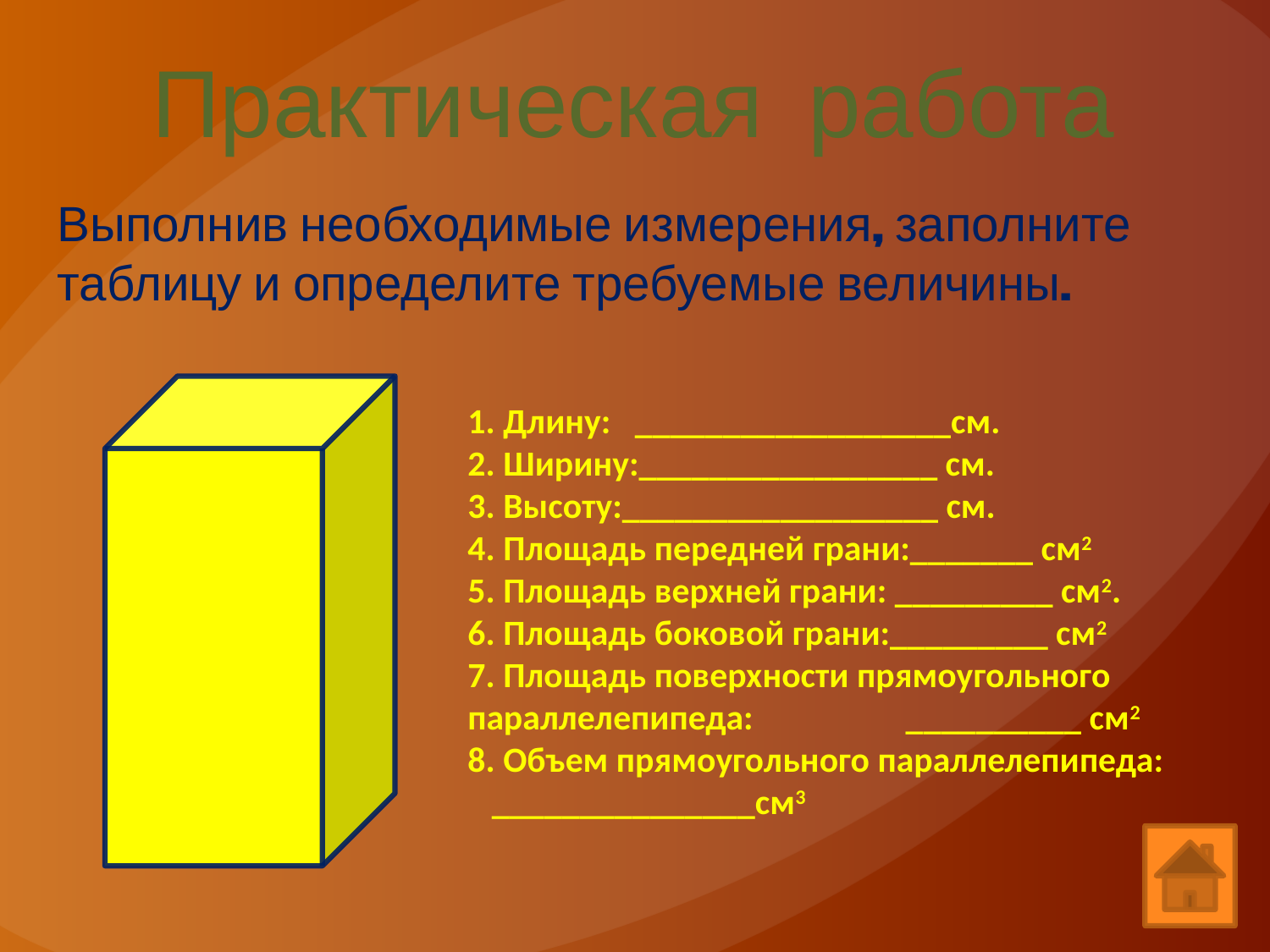

Практическая  работа
Выполнив необходимые измерения, заполните таблицу и определите требуемые величины.

1. Длину:   __________________см.
2. Ширину:_________________ см.
3. Высоту:__________________ см.
4. Площадь передней грани:_______ см2
5. Площадь верхней грани: _________ см2.
6. Площадь боковой грани:_________ см2
7. Площадь поверхности прямоугольного параллелепипеда:                   __________ см2
8. Объем прямоугольного параллелепипеда:     _______________см3